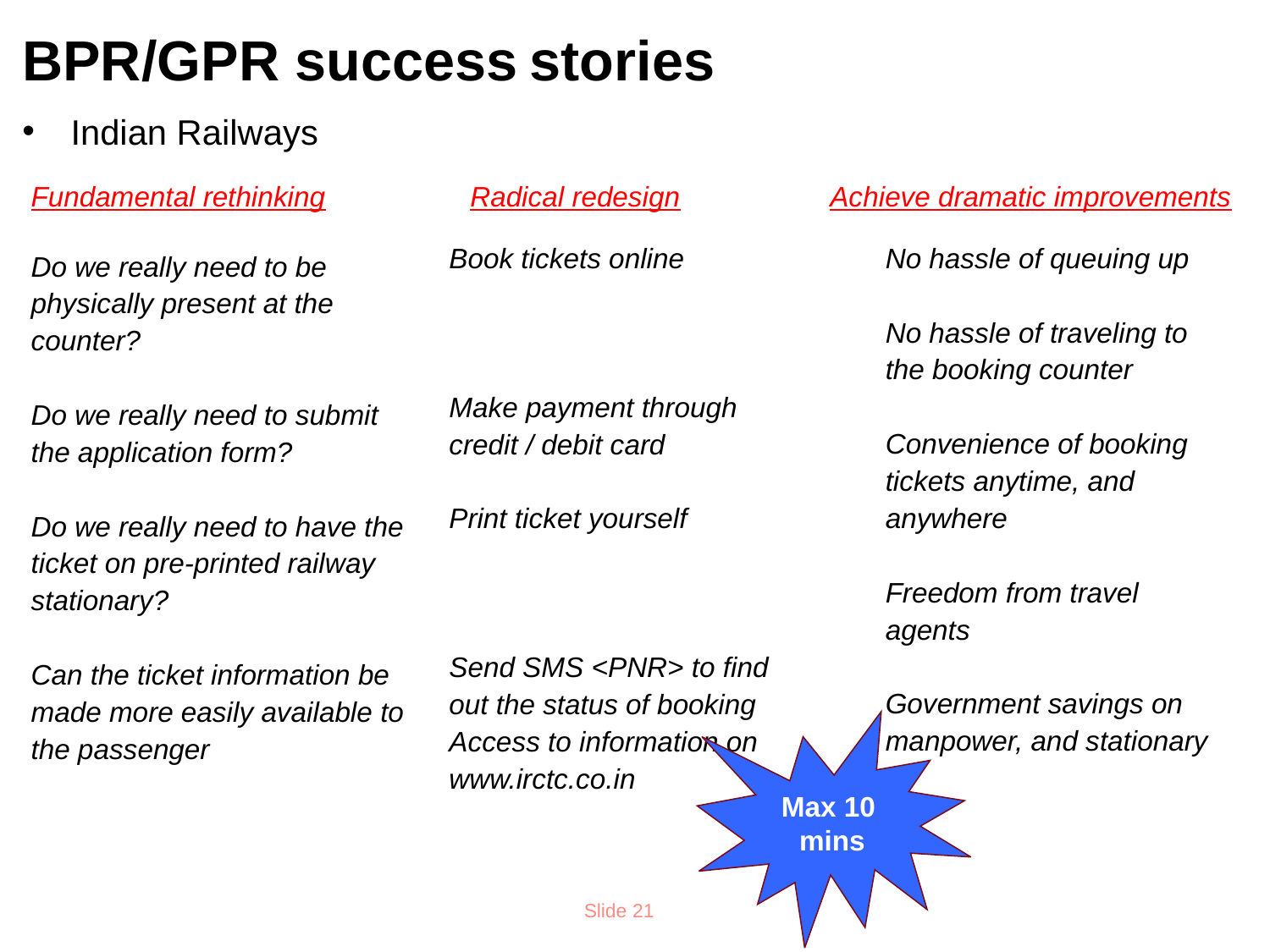

# BPR/GPR success stories
Indian Railways

Fundamental rethinking
Radical redesign
Achieve dramatic improvements
No hassle of queuing up

No hassle of traveling to the booking counter

Convenience of booking tickets anytime, and anywhere

Freedom from travel agents

Government savings on manpower, and stationary

Book tickets online

Make payment through credit / debit card

Print ticket yourself

Send SMS <PNR> to find out the status of booking
Access to information on www.irctc.co.in
Do we really need to be physically present at the counter?

Do we really need to submit the application form?

Do we really need to have the ticket on pre-printed railway stationary?

Can the ticket information be made more easily available to the passenger
Max 10
mins